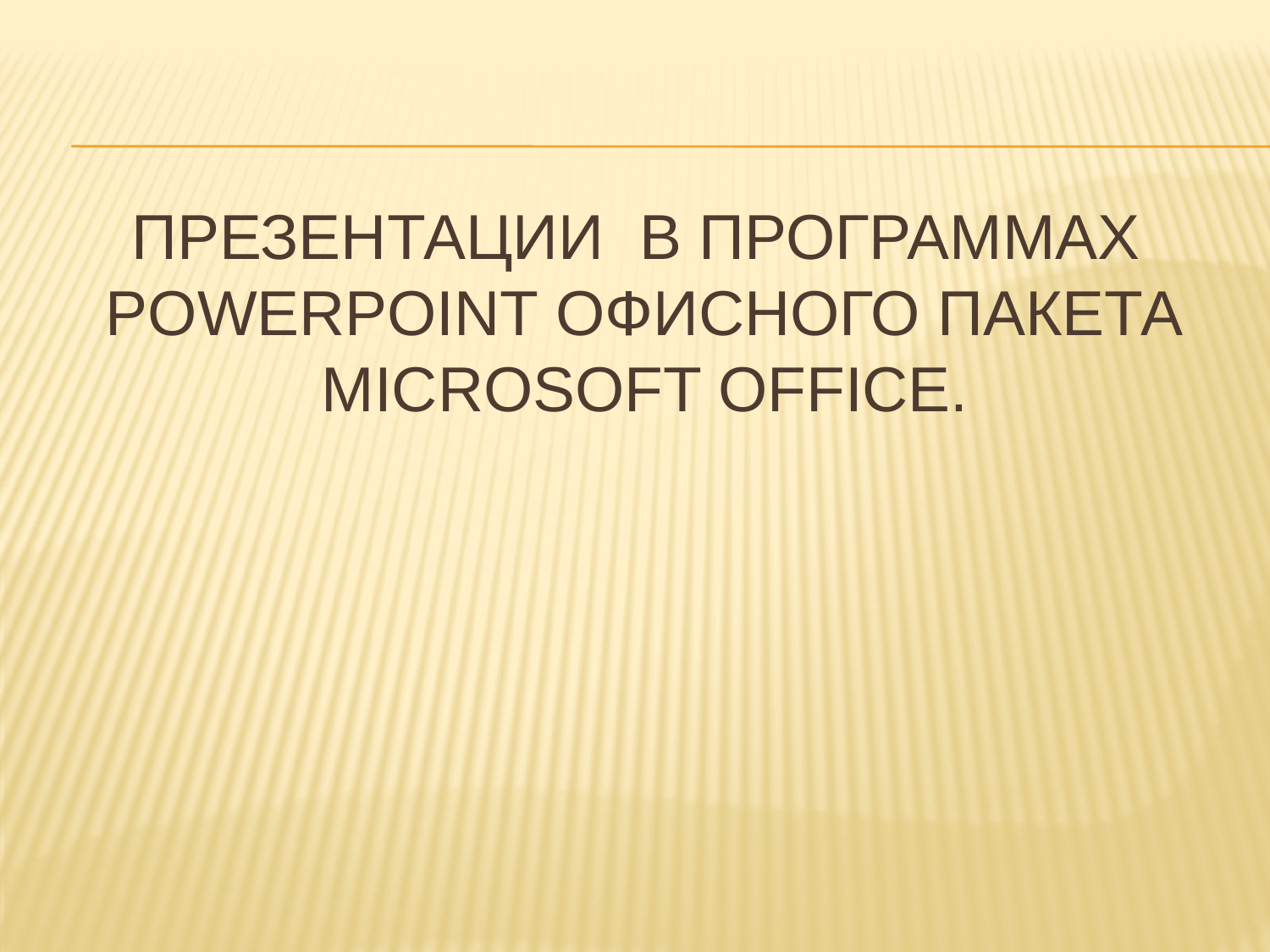

# презентации  в программах  PowerPoint офисного пакета Microsoft Office.